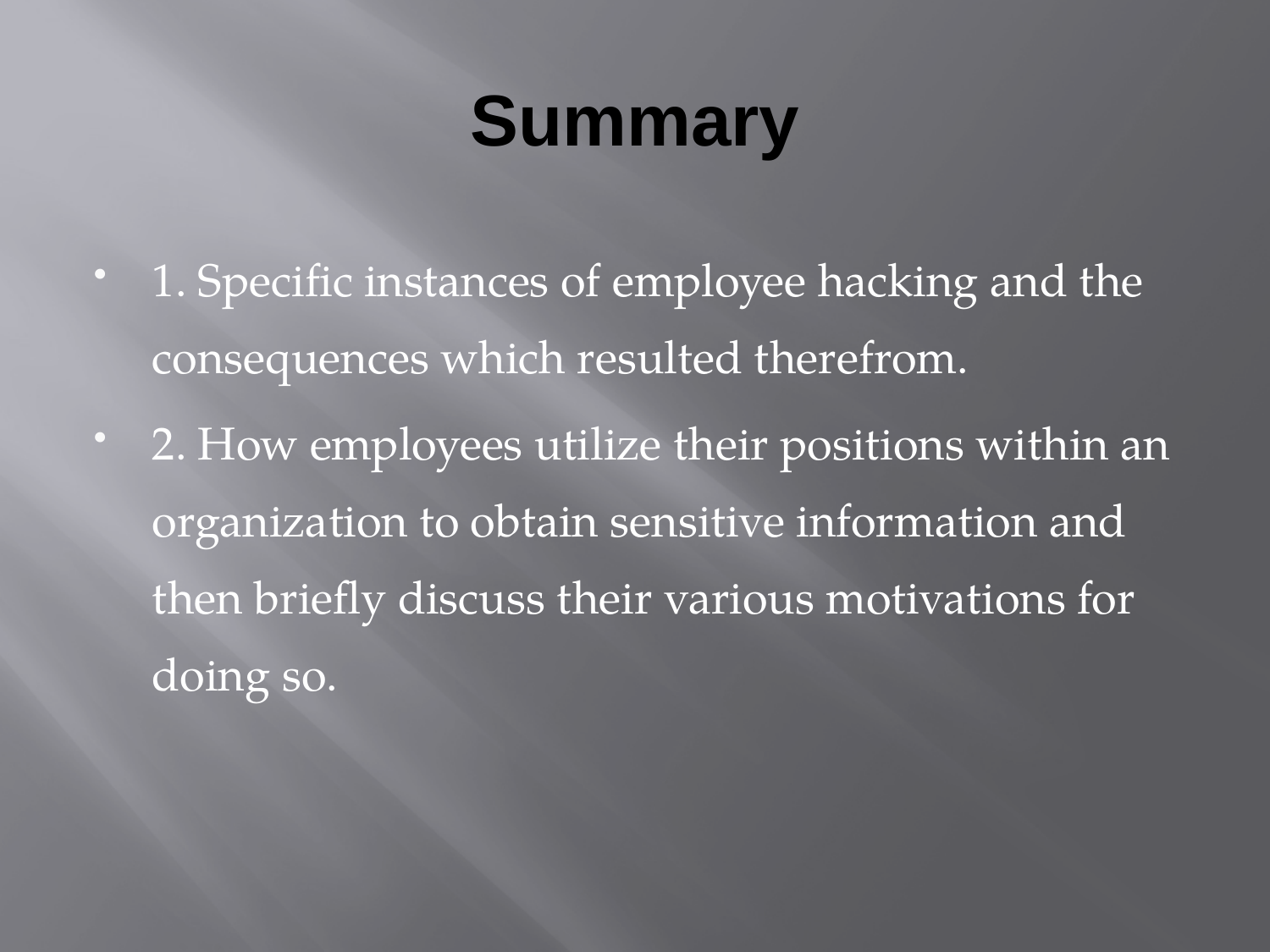

# Summary
1. Specific instances of employee hacking and the consequences which resulted therefrom.
2. How employees utilize their positions within an organization to obtain sensitive information and then briefly discuss their various motivations for doing so.